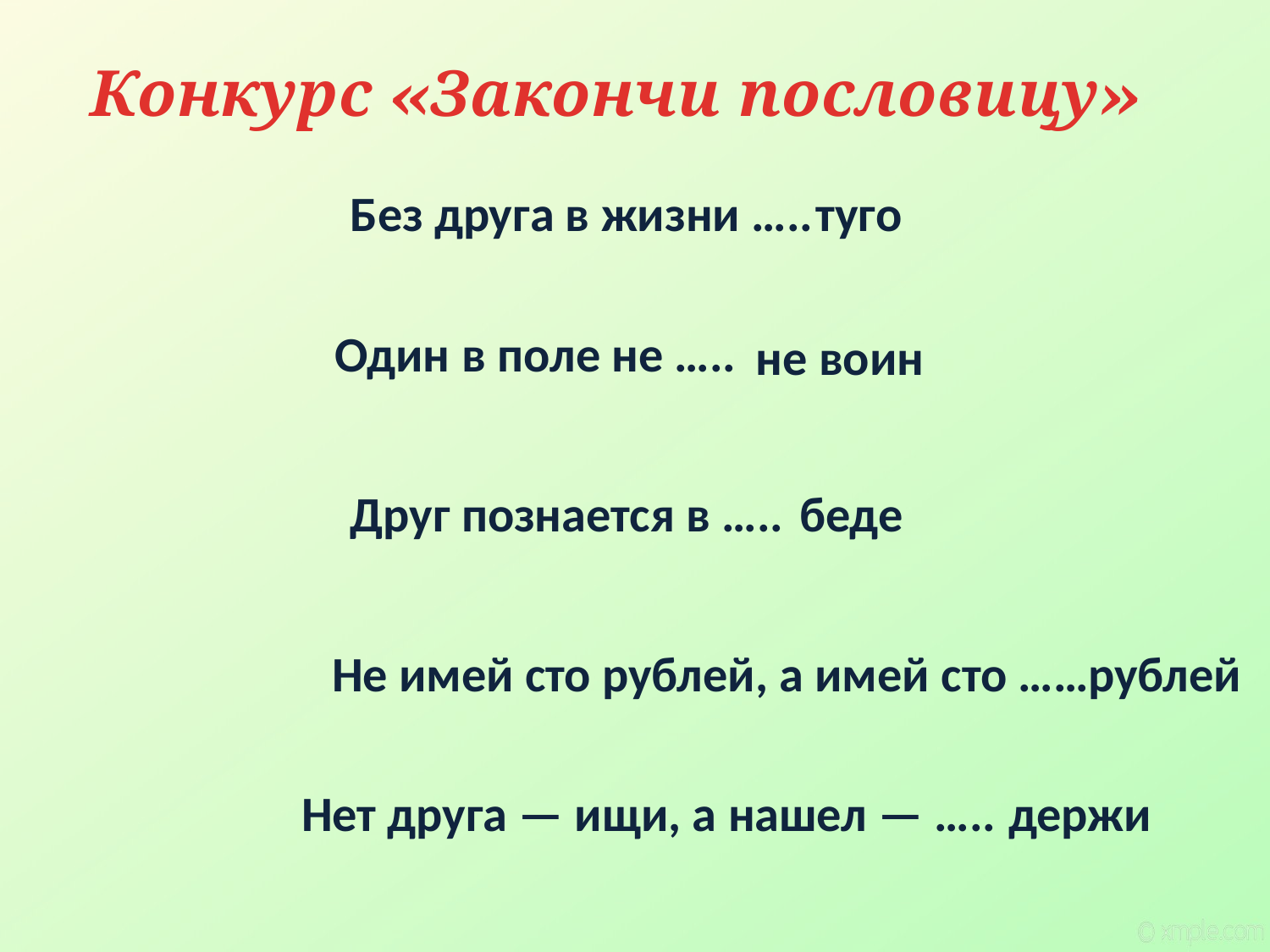

Конкурс «Закончи пословицу»
Без друга в жизни …..
туго
Один в поле не …..
не воин
Друг познается в …..
 беде
Не имей сто рублей, а имей сто ……
рублей
Нет друга — ищи, а нашел — …..
держи